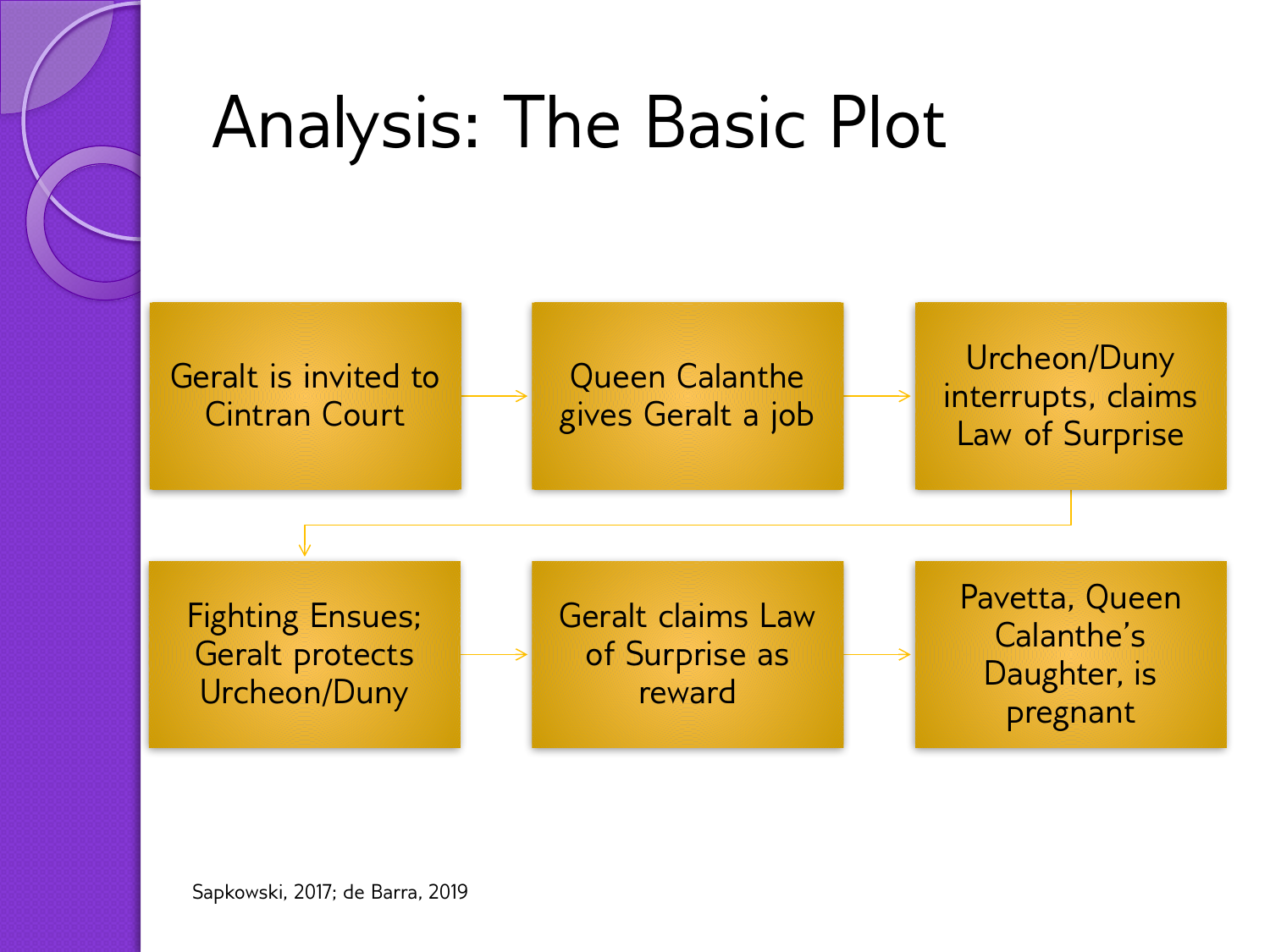

# Analysis: The Basic Plot

Geralt is invited to Cintran Court

Queen Calanthe gives Geralt a job

Urcheon/Duny interrupts, claims Law of Surprise

Fighting Ensues; Geralt protects Urcheon/Duny

Geralt claims Law of Surprise as reward
Pavetta, Queen Calanthe’s Daughter, is pregnant
Sapkowski, 2017; de Barra, 2019